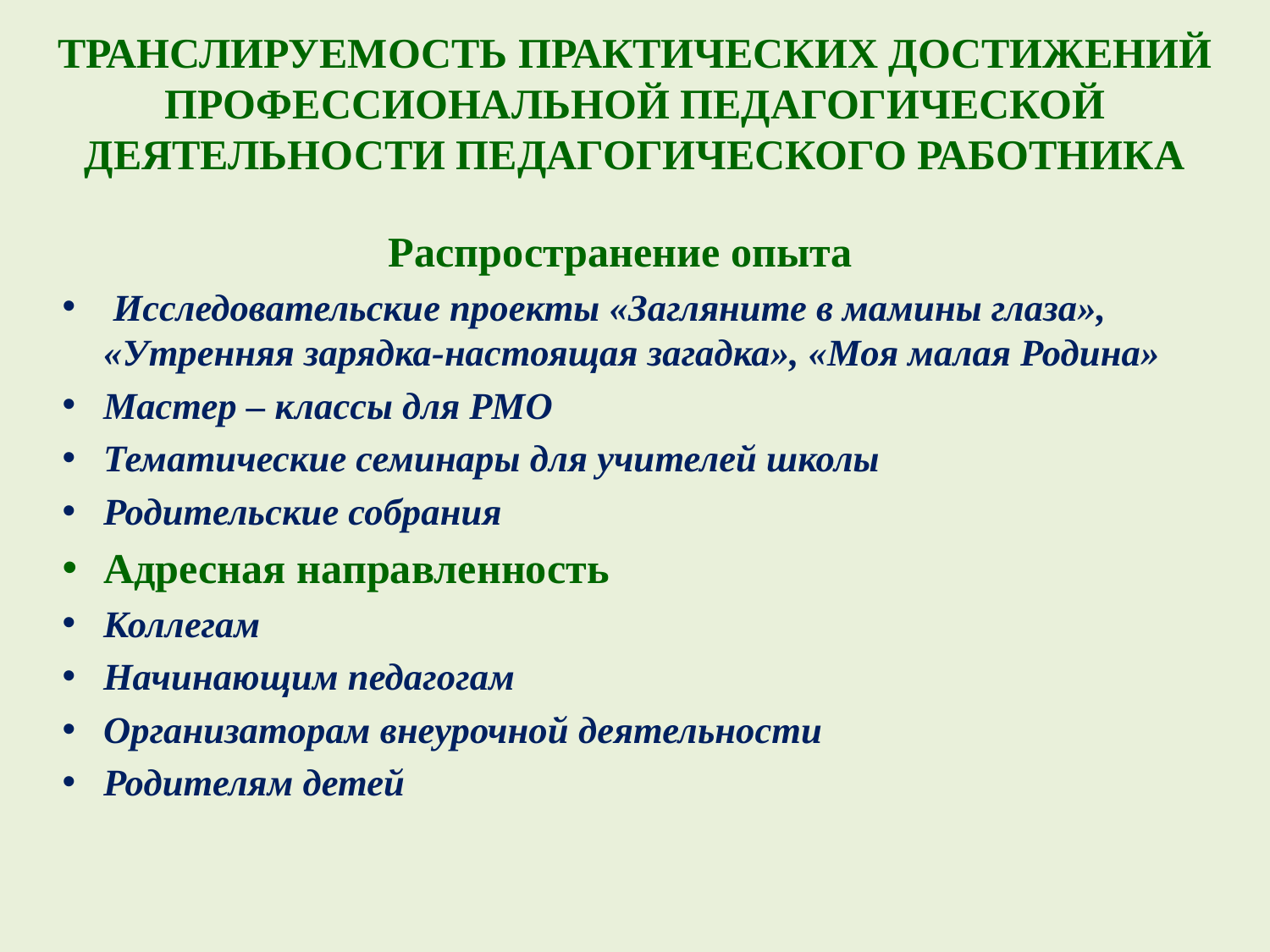

# ТРАНСЛИРУЕМОСТЬ ПРАКТИЧЕСКИХ ДОСТИЖЕНИЙ ПРОФЕССИОНАЛЬНОЙ ПЕДАГОГИЧЕСКОЙ ДЕЯТЕЛЬНОСТИ ПЕДАГОГИЧЕСКОГО РАБОТНИКА
Распространение опыта
 Исследовательские проекты «Загляните в мамины глаза»,  «Утренняя зарядка-настоящая загадка», «Моя малая Родина»
Мастер – классы для РМО
Тематические семинары для учителей школы
Родительские собрания
Адресная направленность
Коллегам
Начинающим педагогам
Организаторам внеурочной деятельности
Родителям детей